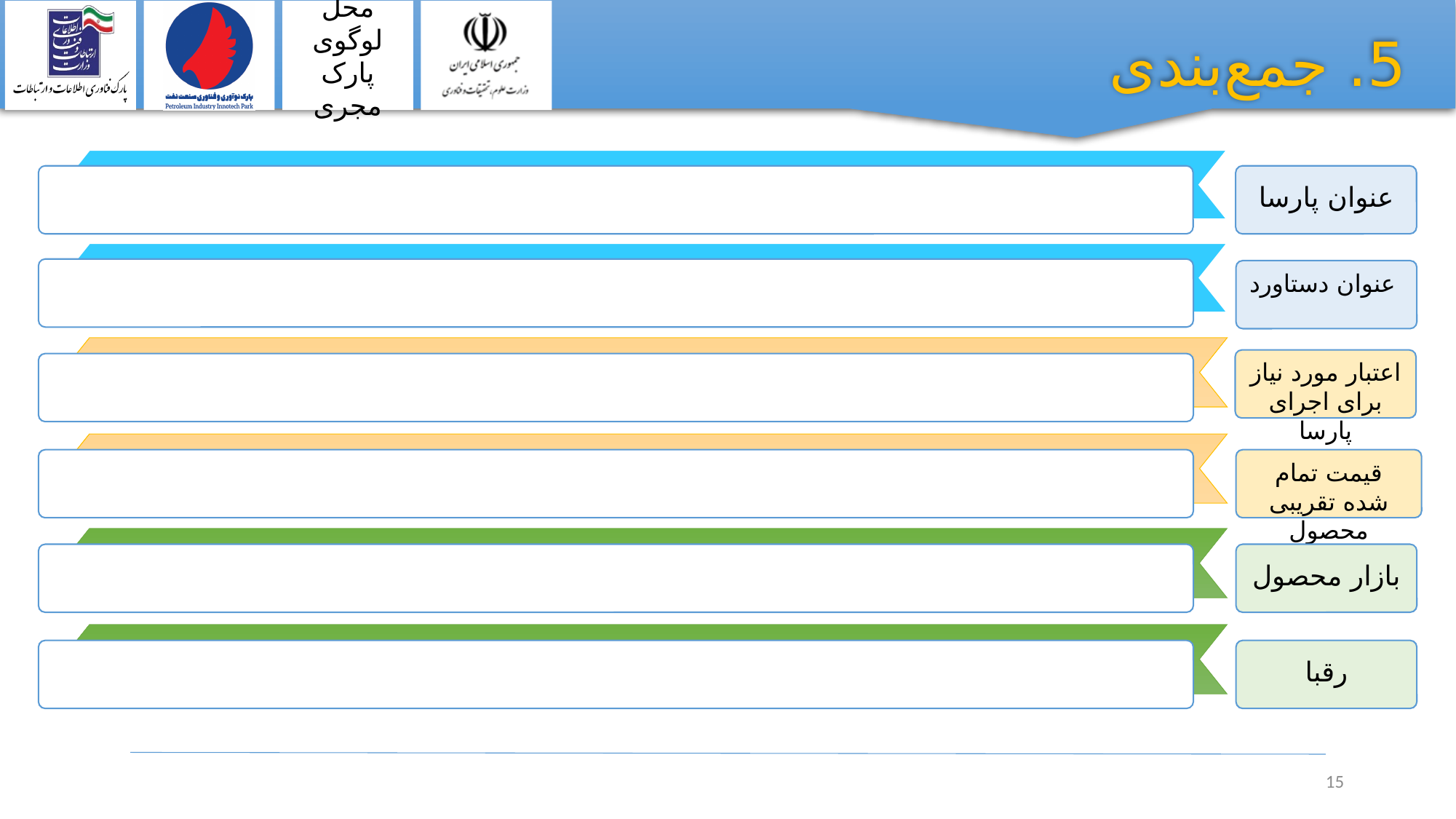

5. جمع‌بندی

عنوان پارسا

‎

عنوان دستاورد

اعتبار مورد نیاز برای اجرای پارسا

قیمت تمام شده تقریبی محصول

بازار محصول

رقبا

15